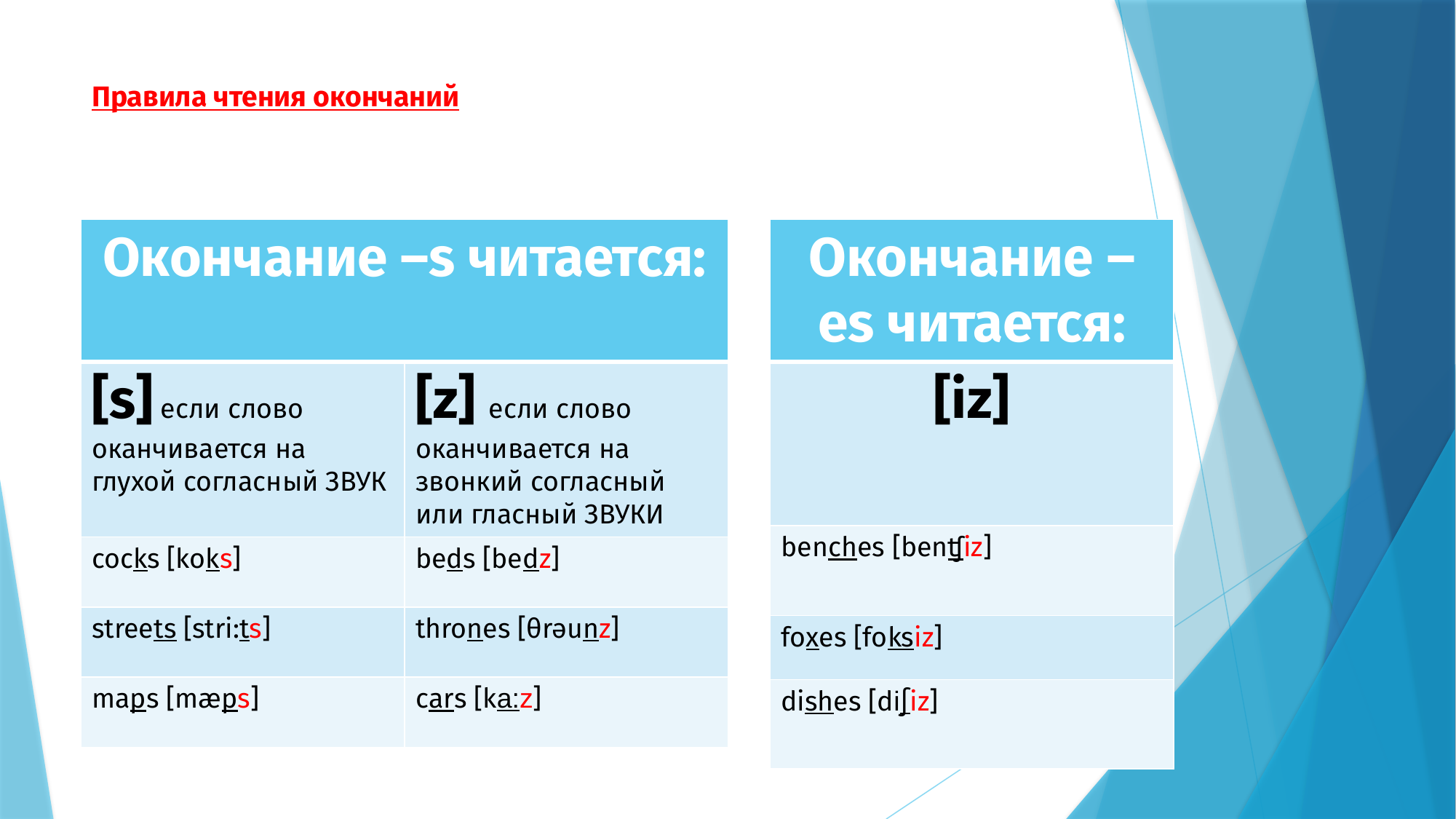

# Правила чтения окончаний
| Окончание –s читается: |  |
| --- | --- |
| [s] если слово оканчивается на глухой согласный ЗВУК | [z] если слово оканчивается на звонкий согласный или гласный ЗВУКИ |
| cocks [koks] | beds [bedz] |
| streets [stri:ts] | thrones [θrəunz] |
| maps [mæps] | cars [ka:z] |
| Окончание –es читается: |
| --- |
| [iz] |
| benches [benʧiz] |
| foxes [foksiz] |
| dishes [di∫iz] |